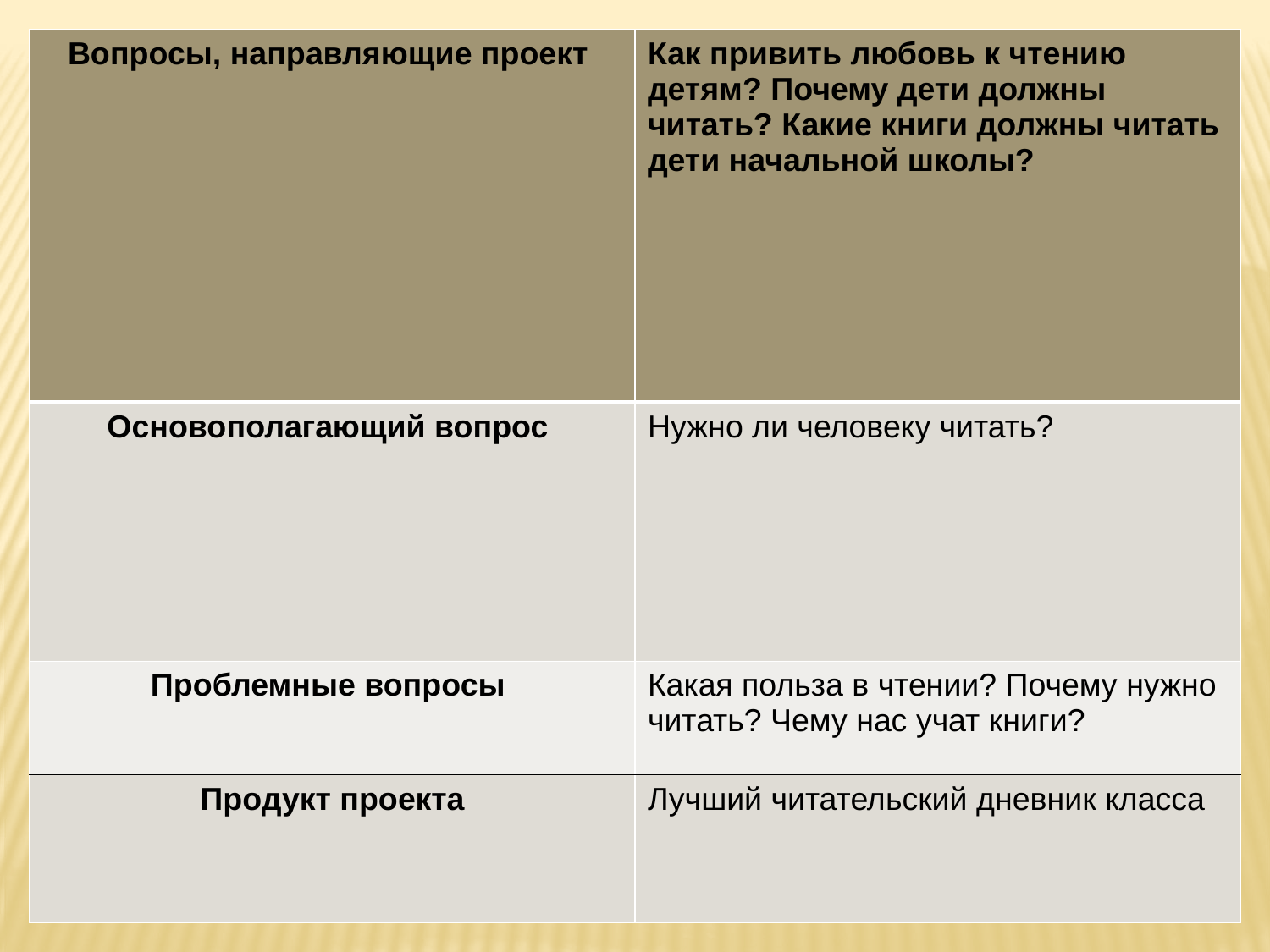

| Вопросы, направляющие проект | Как привить любовь к чтению детям? Почему дети должны читать? Какие книги должны читать дети начальной школы? |
| --- | --- |
| Основополагающий вопрос | Нужно ли человеку читать? |
| Проблемные вопросы | Какая польза в чтении? Почему нужно читать? Чему нас учат книги? |
| Продукт проекта | Лучший читательский дневник класса |